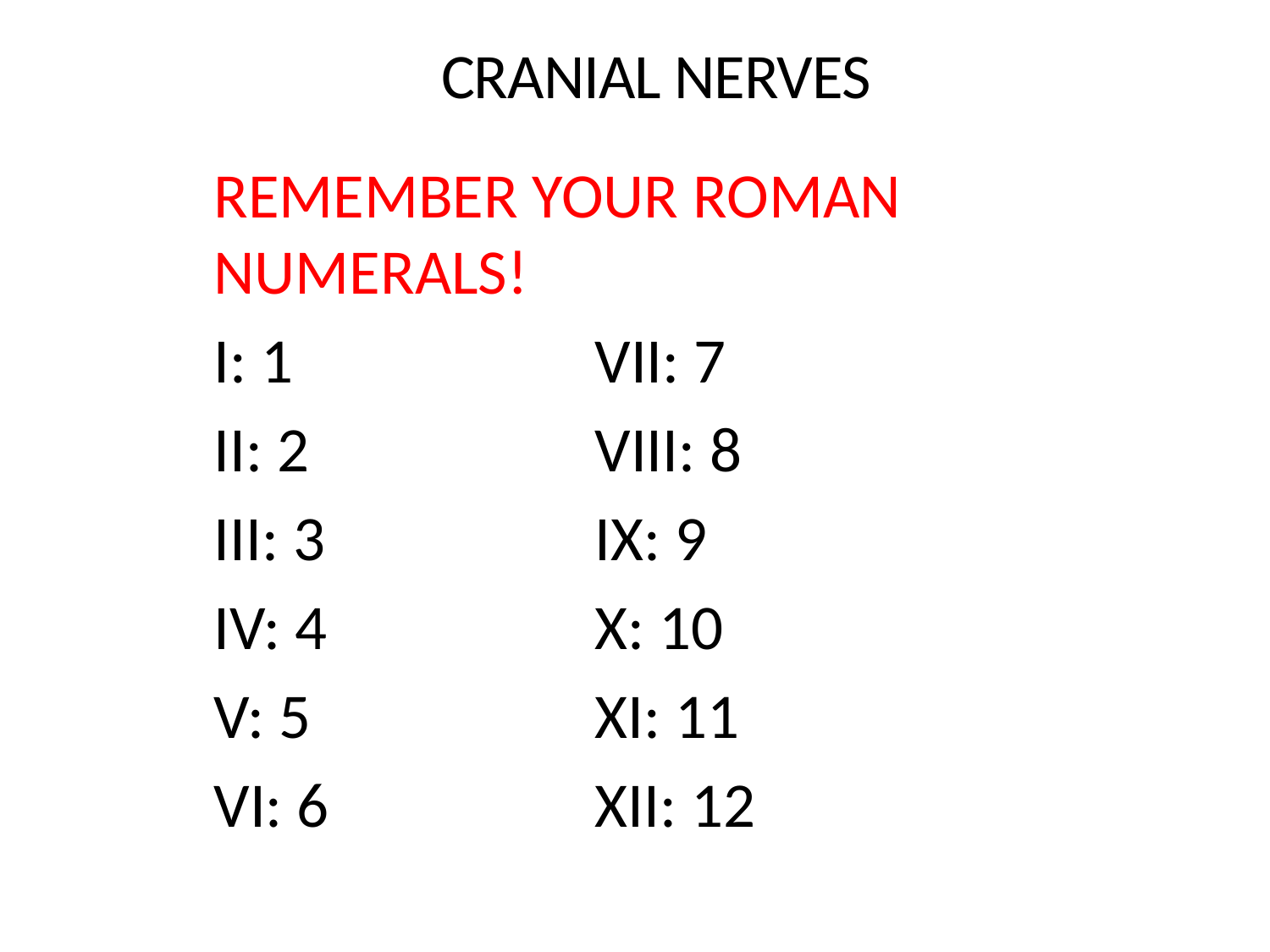

Cranial Nerves
Remember your roman numerals!
I: 1			VII: 7
II: 2			VIII: 8
III: 3			IX: 9
IV: 4			X: 10
V: 5			XI: 11
VI: 6			XII: 12